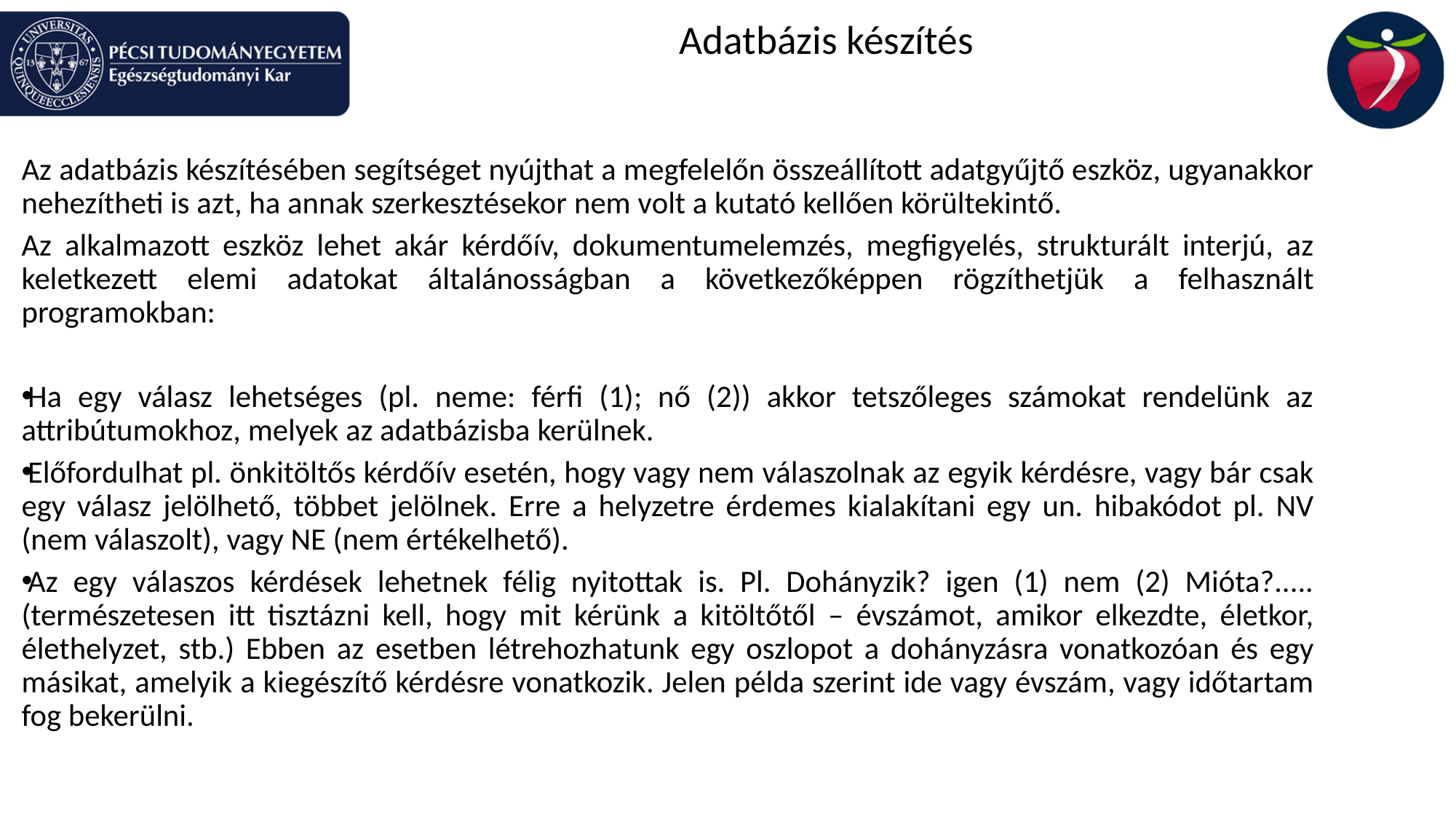

# Adatbázis készítés
Az adatbázis készítésében segítséget nyújthat a megfelelőn összeállított adatgyűjtő eszköz, ugyanakkor nehezítheti is azt, ha annak szerkesztésekor nem volt a kutató kellően körültekintő.
Az alkalmazott eszköz lehet akár kérdőív, dokumentumelemzés, megfigyelés, strukturált interjú, az keletkezett elemi adatokat általánosságban a következőképpen rögzíthetjük a felhasznált programokban:

Ha egy válasz lehetséges (pl. neme: férfi (1); nő (2)) akkor tetszőleges számokat rendelünk az attribútumokhoz, melyek az adatbázisba kerülnek.
Előfordulhat pl. önkitöltős kérdőív esetén, hogy vagy nem válaszolnak az egyik kérdésre, vagy bár csak egy válasz jelölhető, többet jelölnek. Erre a helyzetre érdemes kialakítani egy un. hibakódot pl. NV (nem válaszolt), vagy NE (nem értékelhető).
Az egy válaszos kérdések lehetnek félig nyitottak is. Pl. Dohányzik? igen (1) nem (2) Mióta?..... (természetesen itt tisztázni kell, hogy mit kérünk a kitöltőtől – évszámot, amikor elkezdte, életkor, élethelyzet, stb.) Ebben az esetben létrehozhatunk egy oszlopot a dohányzásra vonatkozóan és egy másikat, amelyik a kiegészítő kérdésre vonatkozik. Jelen példa szerint ide vagy évszám, vagy időtartam fog bekerülni.